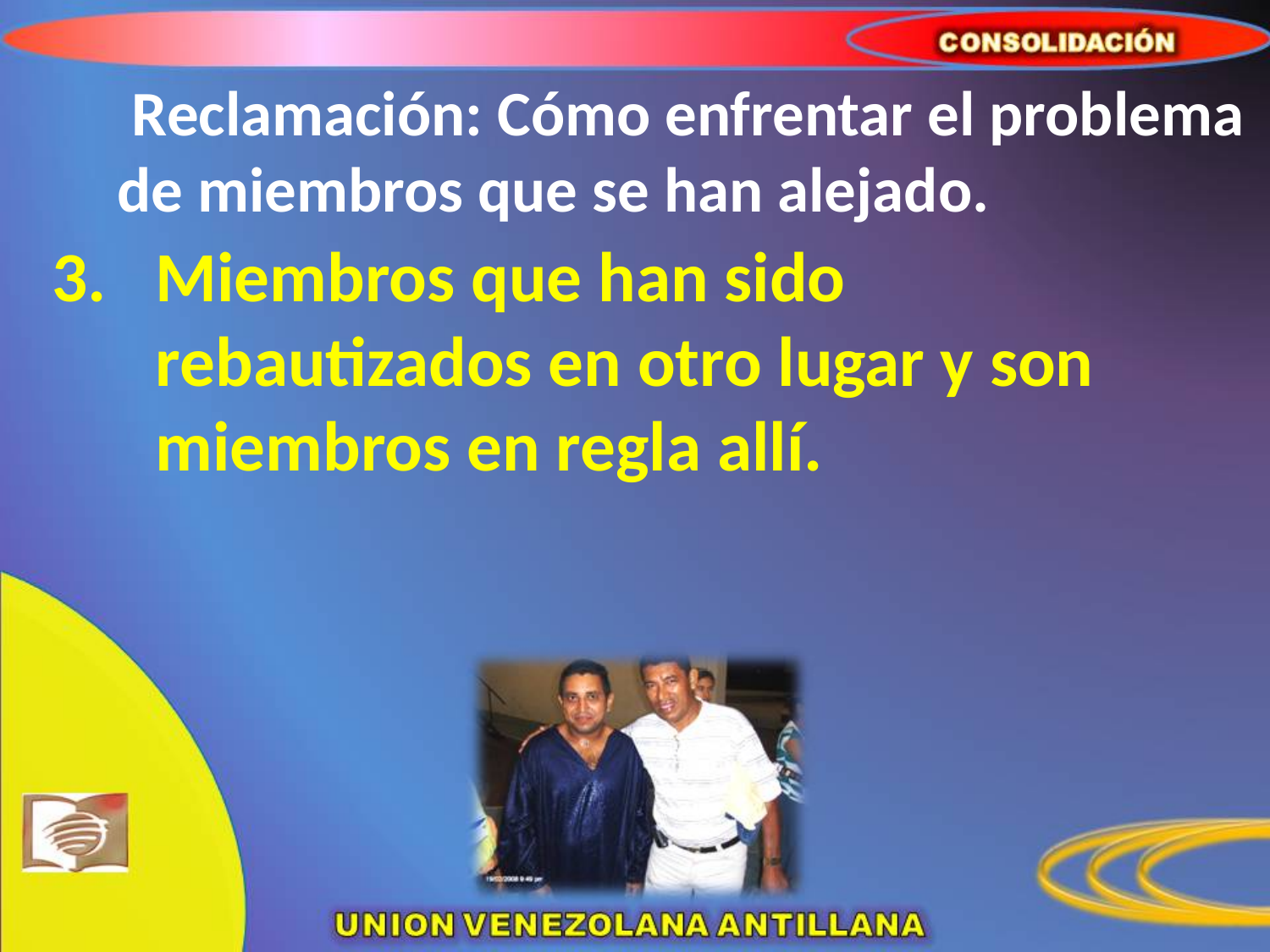

# Reclamación: Cómo enfrentar el problema de miembros que se han alejado.
Miembros que han sido rebautizados en otro lugar y son miembros en regla allí.